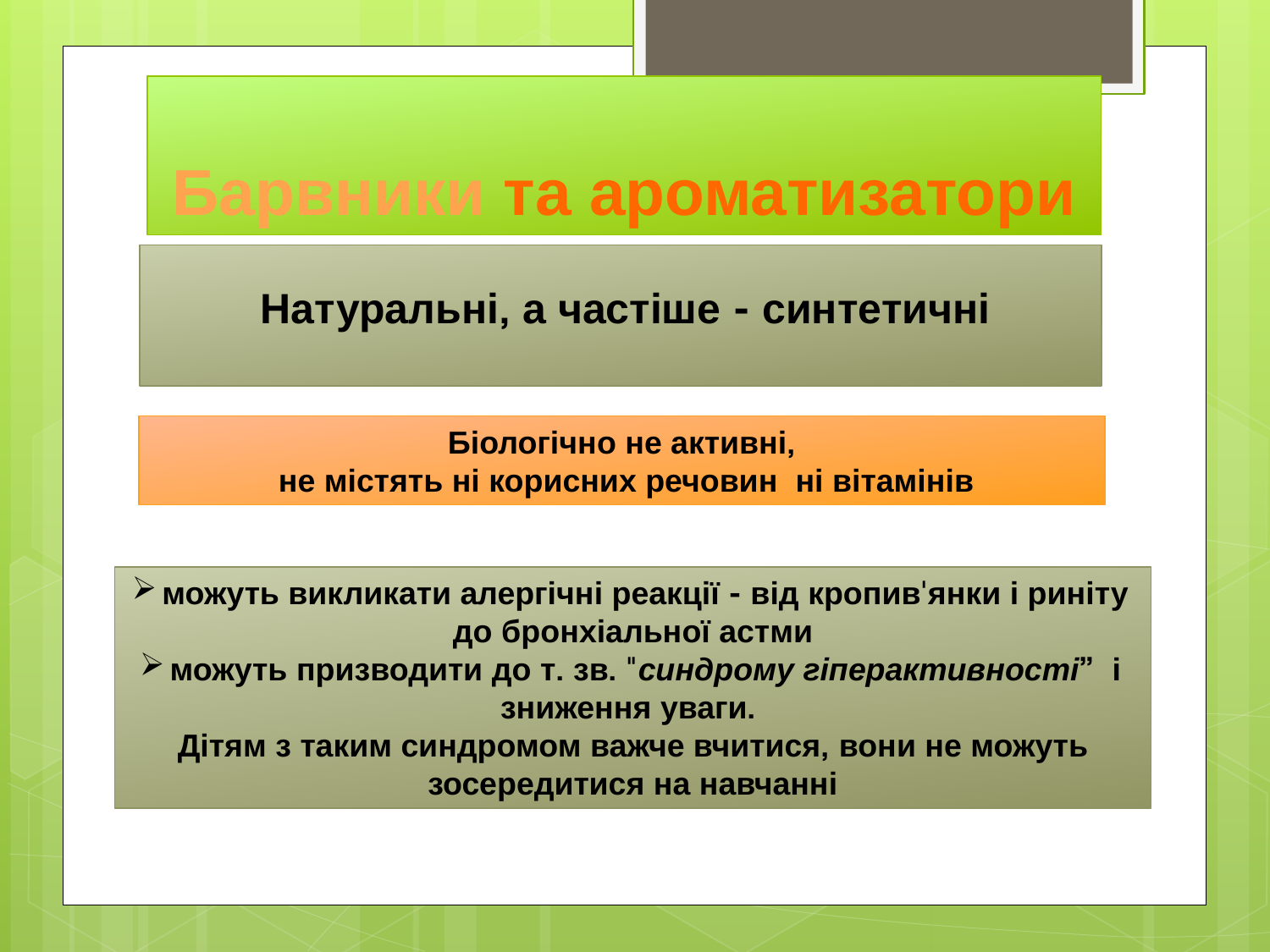

# Барвники та ароматизатори

Натуральні, а частіше - синтетичні
Біологічно не активні,
 не містять ні корисних речовин  ні вітамінів
можуть викликати алергічні реакції - від кропив'янки і риніту до бронхіальної астми
можуть призводити до т. зв. "синдрому гіперактивності”  і зниження уваги.
Дітям з таким синдромом важче вчитися, вони не можуть зосередитися на навчанні